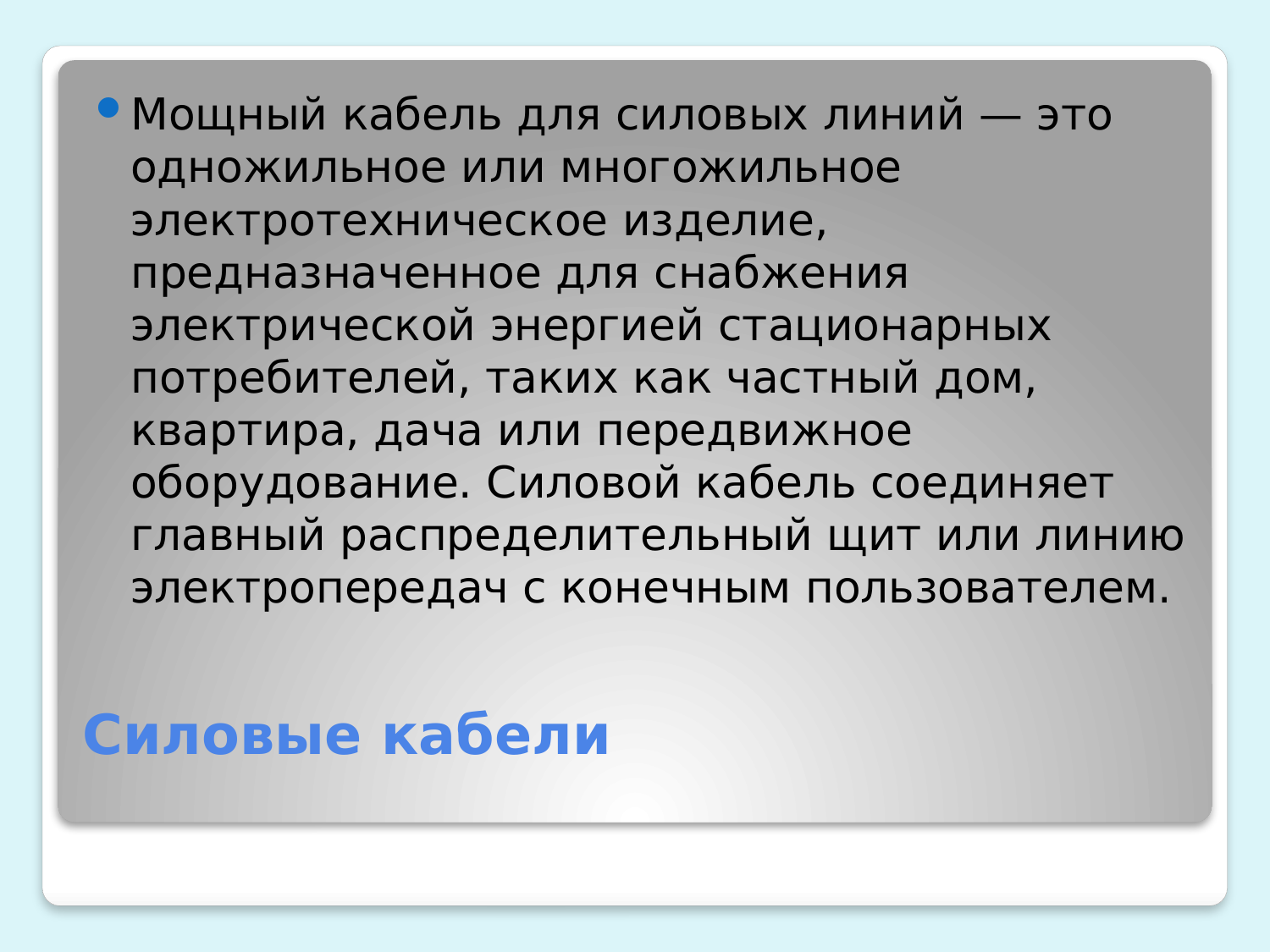

Мощный кабель для силовых линий — это одножильное или многожильное электротехническое изделие, предназначенное для снабжения электрической энергией стационарных потребителей, таких как частный дом, квартира, дача или передвижное оборудование. Силовой кабель соединяет главный распределительный щит или линию электропередач с конечным пользователем.
# Силовые кабели